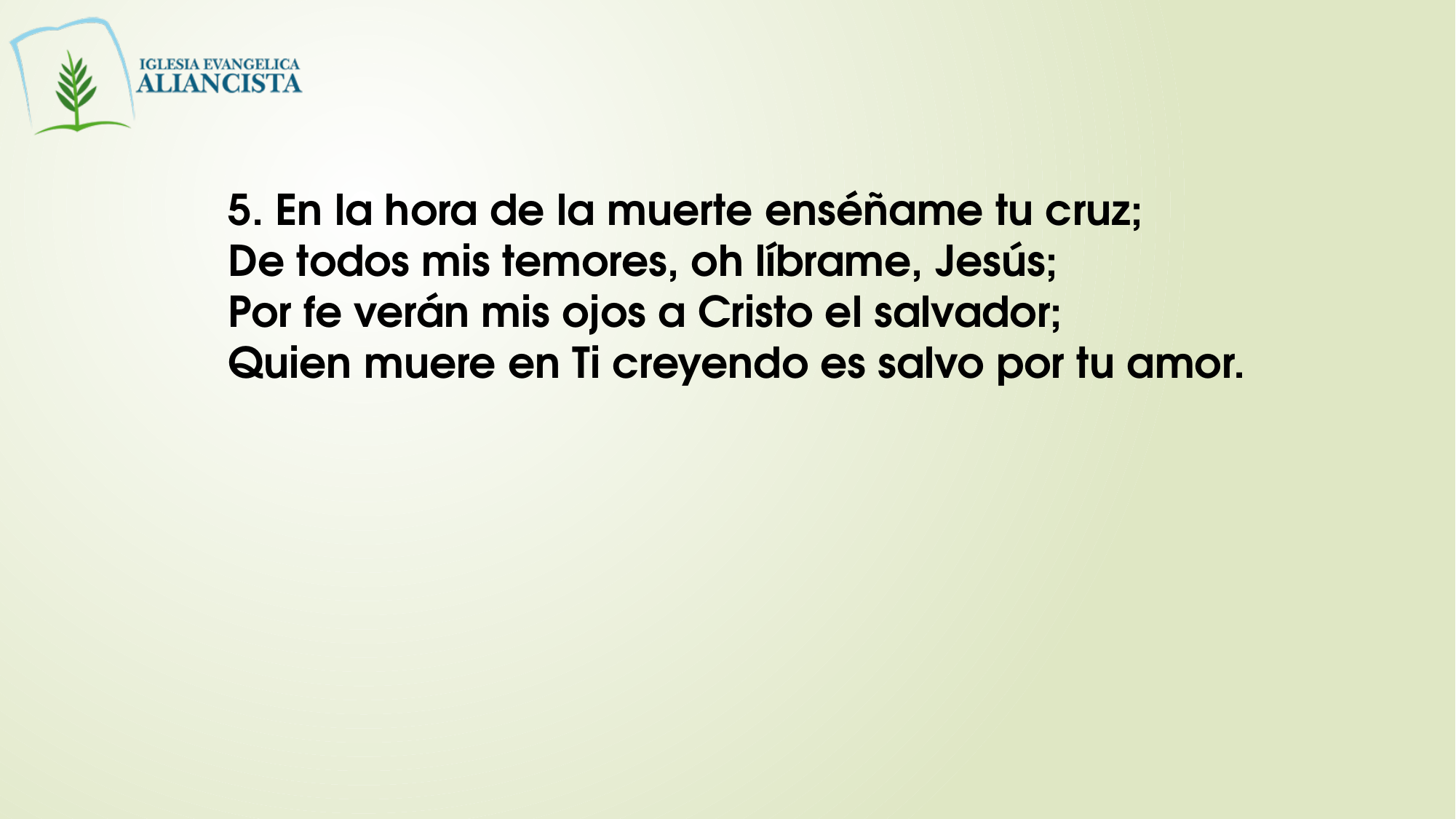

5. En la hora de la muerte enséñame tu cruz;
De todos mis temores, oh líbrame, Jesús;
Por fe verán mis ojos a Cristo el salvador;
Quien muere en Ti creyendo es salvo por tu amor.